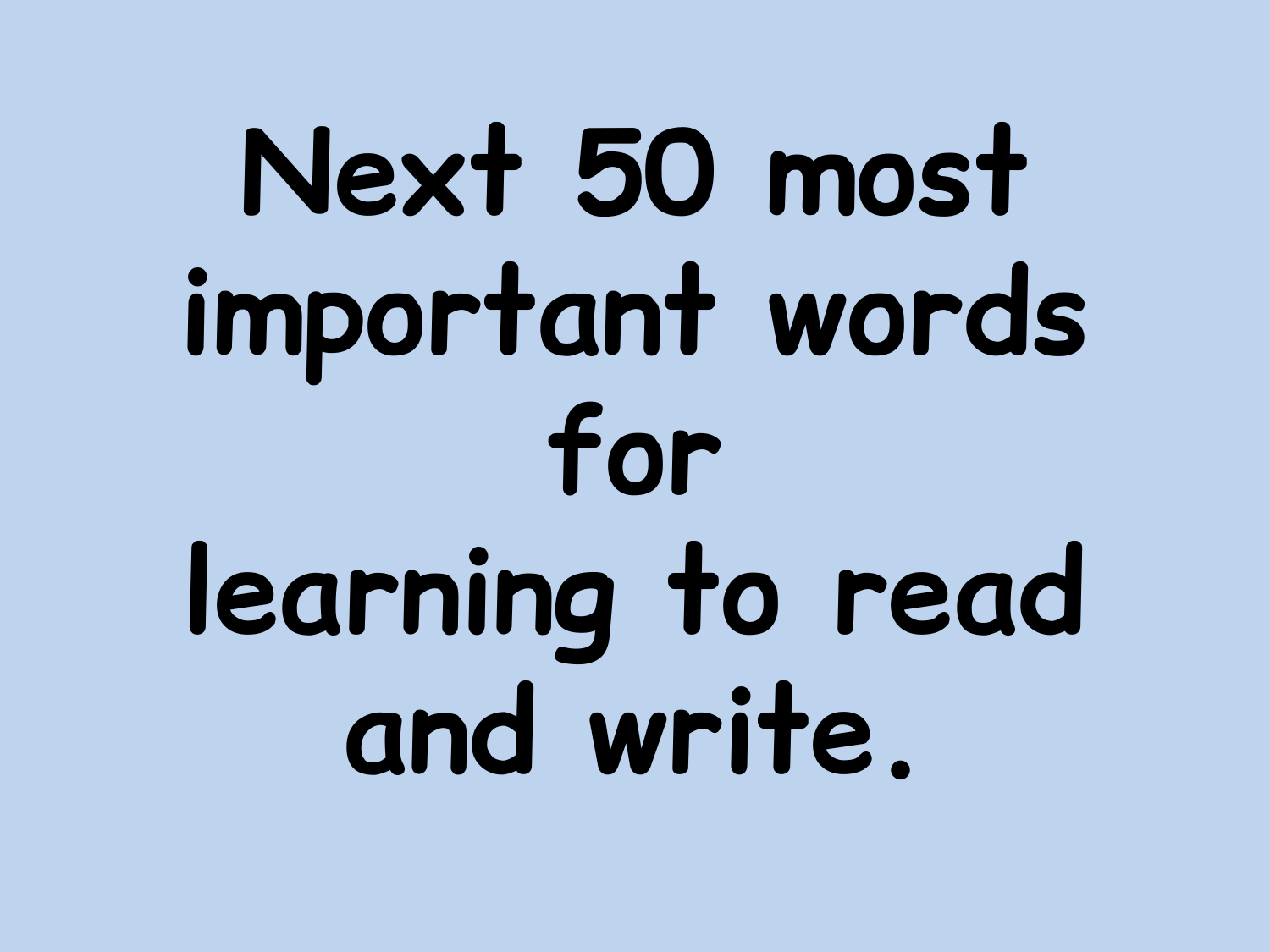

# Next 50 most important words for learning to read and write.